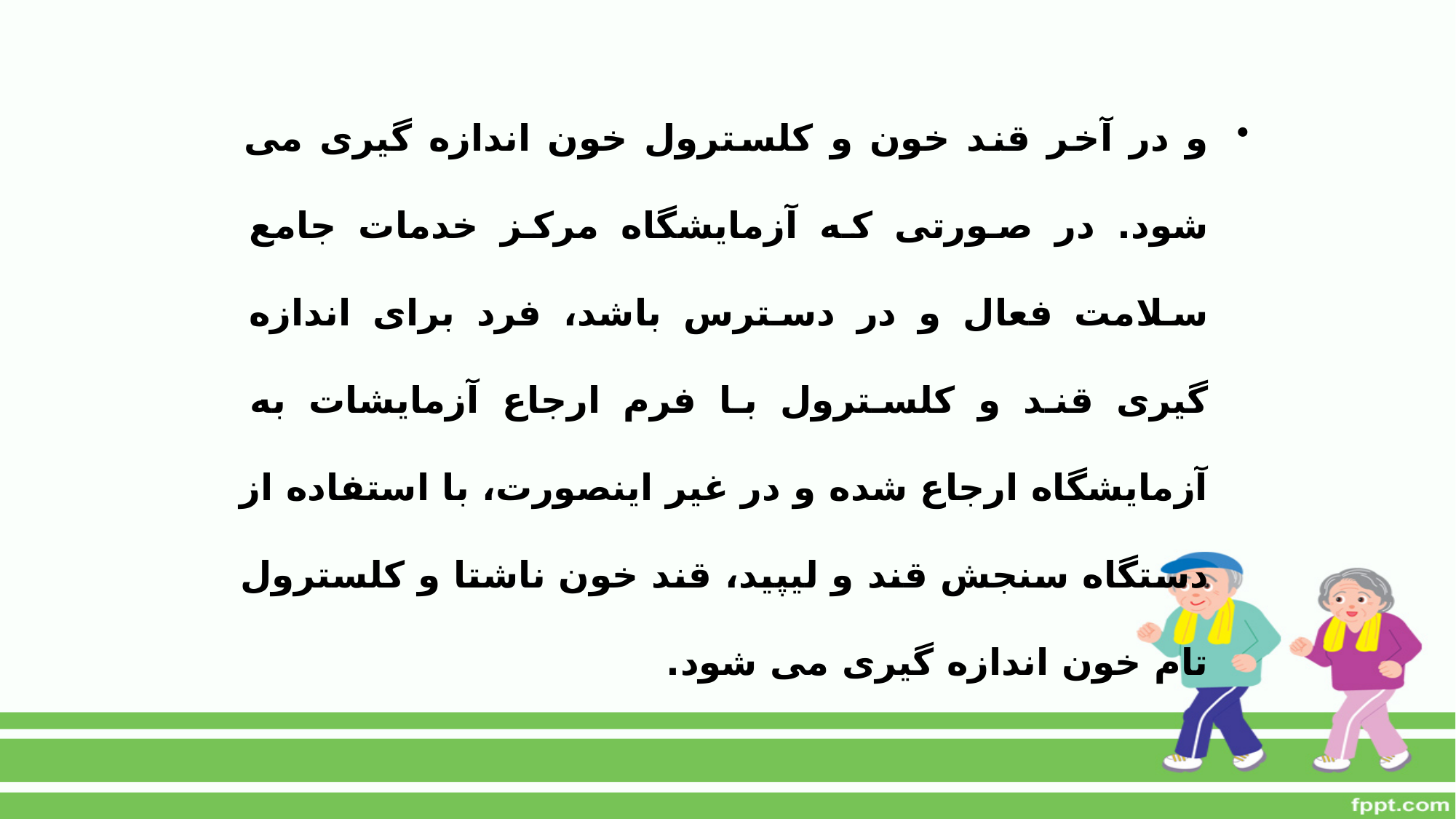

و در آخر قند خون و کلسترول خون اندازه گیری می شود. در صورتی که آزمایشگاه مرکز خدمات جامع سلامت فعال و در دسترس باشد، فرد برای اندازه گیری قند و کلسترول با فرم ارجاع آزمایشات به آزمایشگاه ارجاع شده و در غیر اینصورت، با استفاده از دستگاه سنجش قند و لیپید، قند خون ناشتا و کلسترول تام خون اندازه گیری می شود.